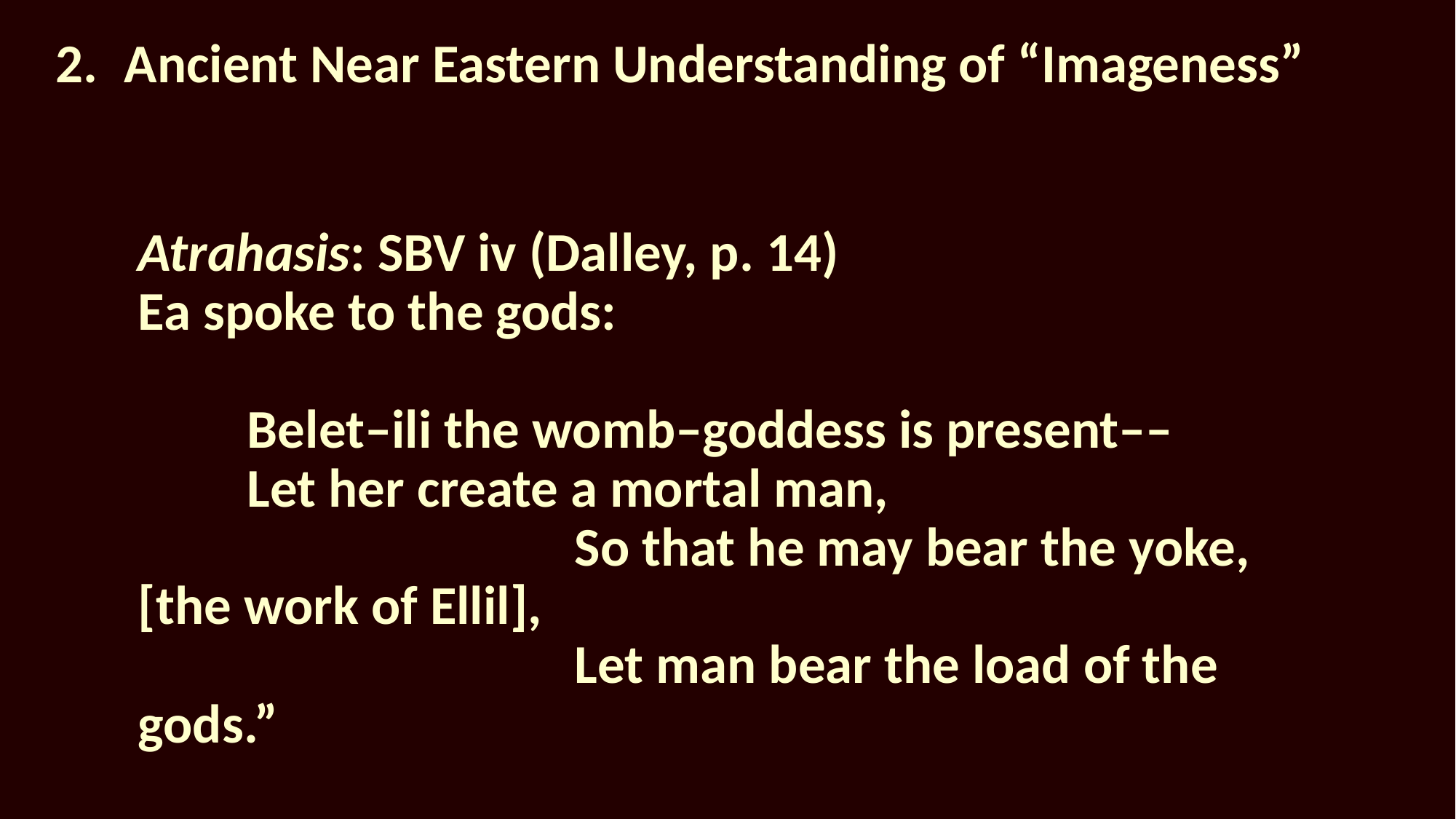

# 2.	Ancient Near Eastern Understanding of “Imageness”
Atrahasis: SBV iv (Dalley, p. 14)
Ea spoke to the gods:

	Belet–ili the womb–goddess is present––
	Let her create a mortal man,
				So that he may bear the yoke, [the work of Ellil],
				Let man bear the load of the gods.”